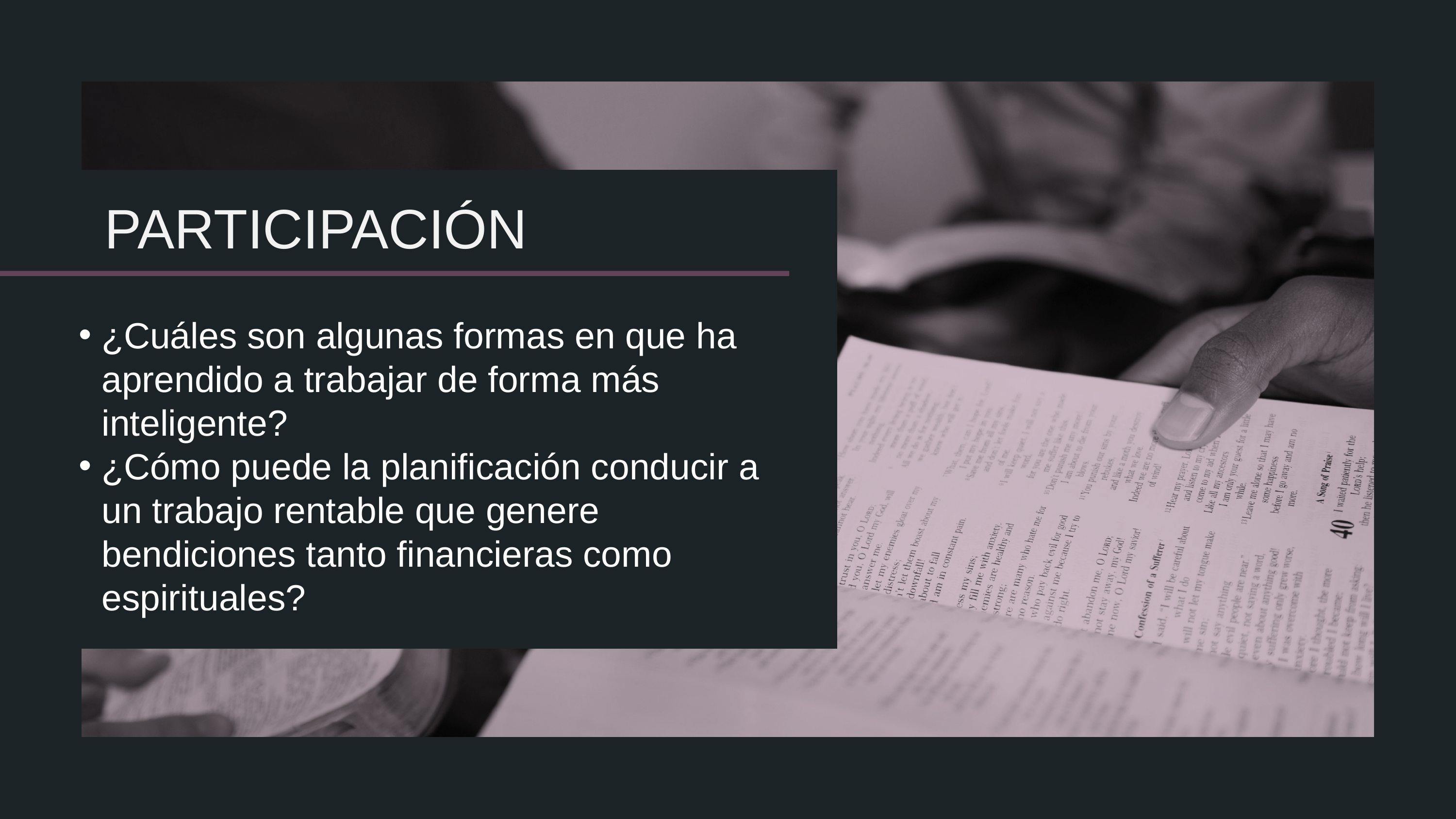

¿Cuáles son algunas formas en que ha aprendido a trabajar de forma más inteligente?
¿Cómo puede la planificación conducir a un trabajo rentable que genere bendiciones tanto financieras como espirituales?